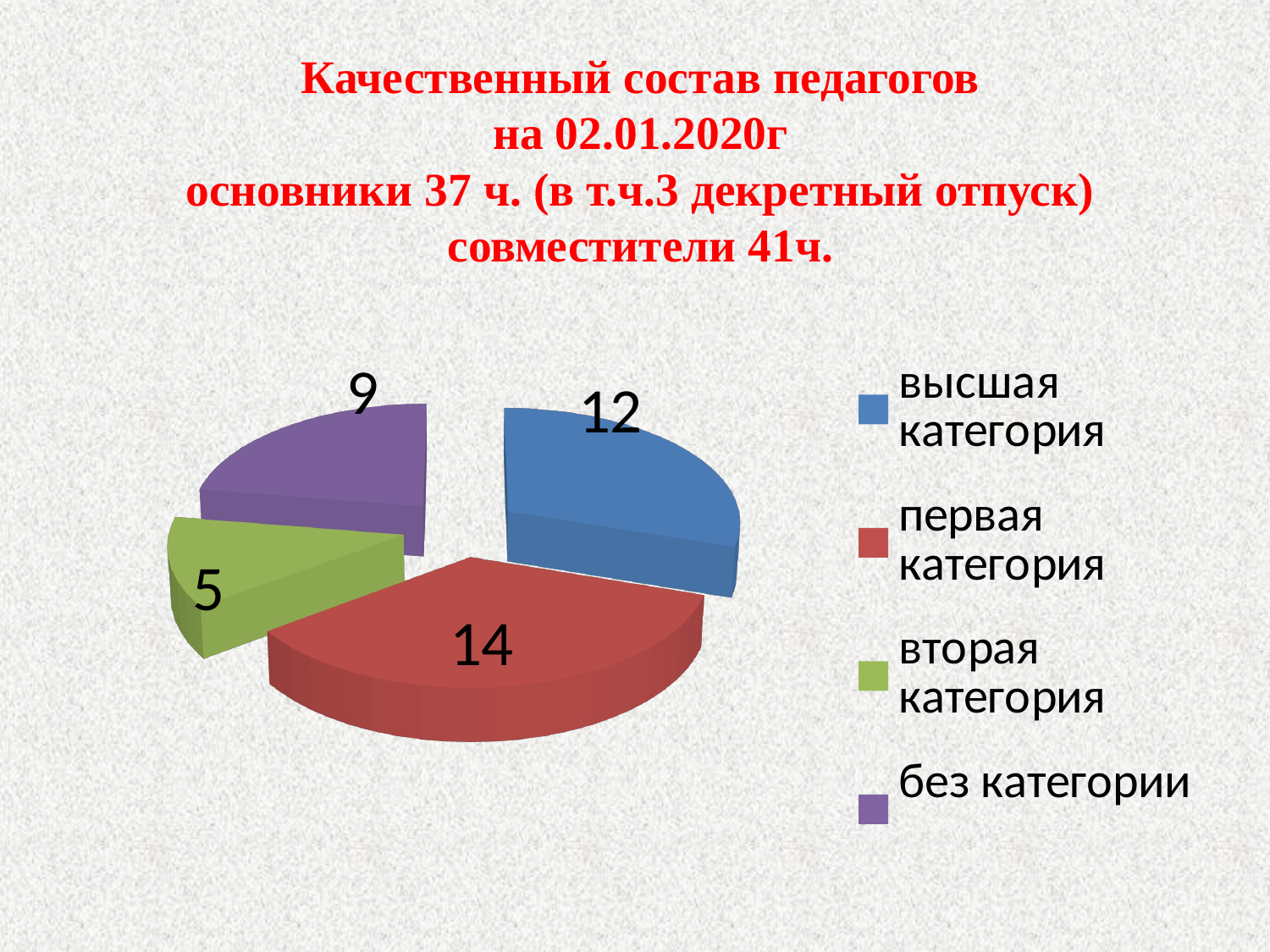

# Качественный состав педагогов на 02.01.2020г основники 37 ч. (в т.ч.3 декретный отпуск) совместители 41ч.

[unsupported chart]